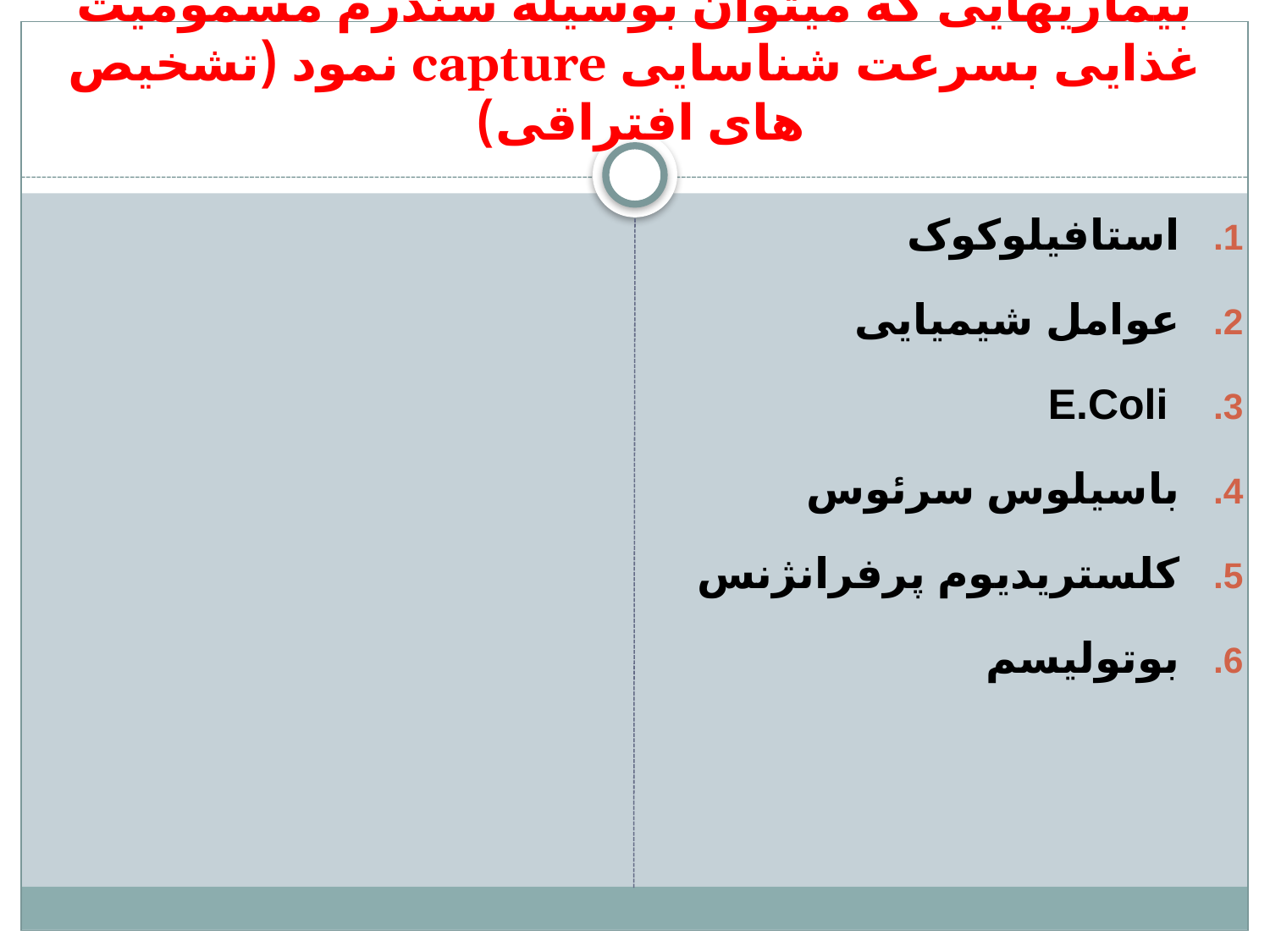

# بیماریهایی که میتوان بوسیله سندرم مسمومیت غذایی بسرعت شناسایی capture نمود (تشخیص های افتراقی)
استافیلوکوک
عوامل شیمیایی
 E.Coli
باسیلوس سرئوس
کلستریدیوم پرفرانژنس
بوتولیسم